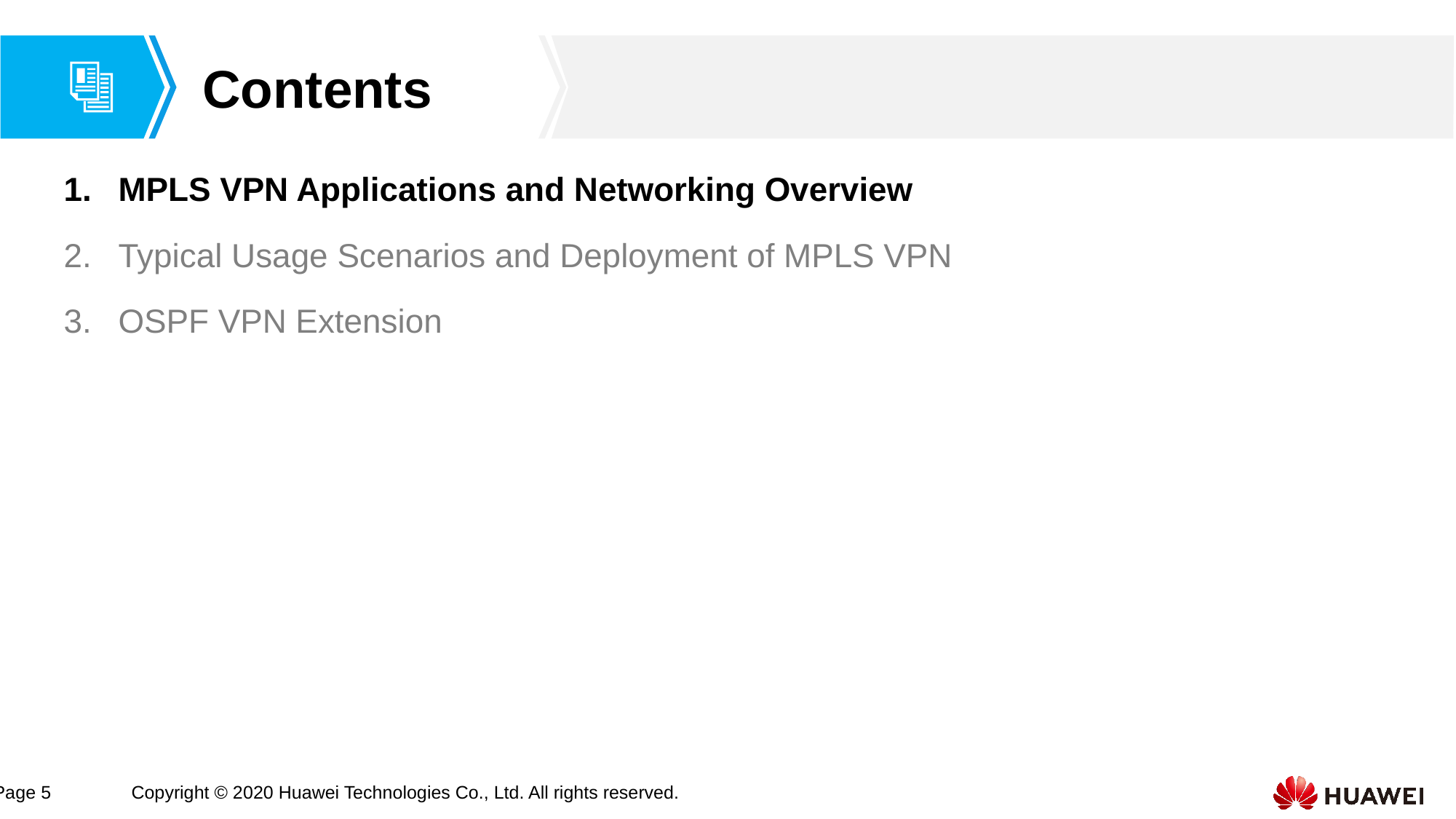

MPLS VPN Applications and Networking Overview
Typical Usage Scenarios and Deployment of MPLS VPN
OSPF VPN Extension